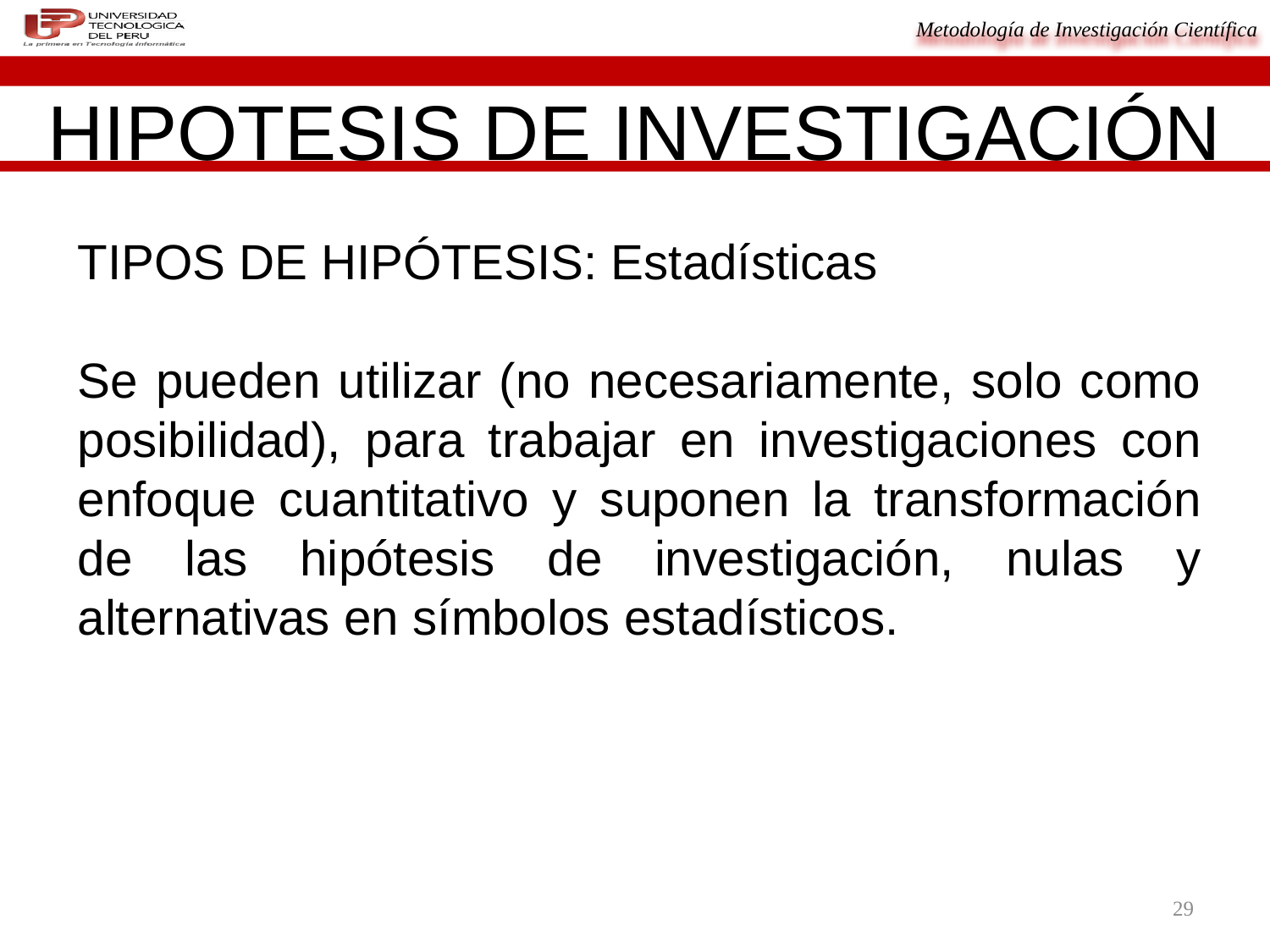

HIPOTESIS DE INVESTIGACIÓN
TIPOS DE HIPÓTESIS: Estadísticas

Se pueden utilizar (no necesariamente, solo como posibilidad), para trabajar en investigaciones con enfoque cuantitativo y suponen la transformación de las hipótesis de investigación, nulas y alternativas en símbolos estadísticos.
29